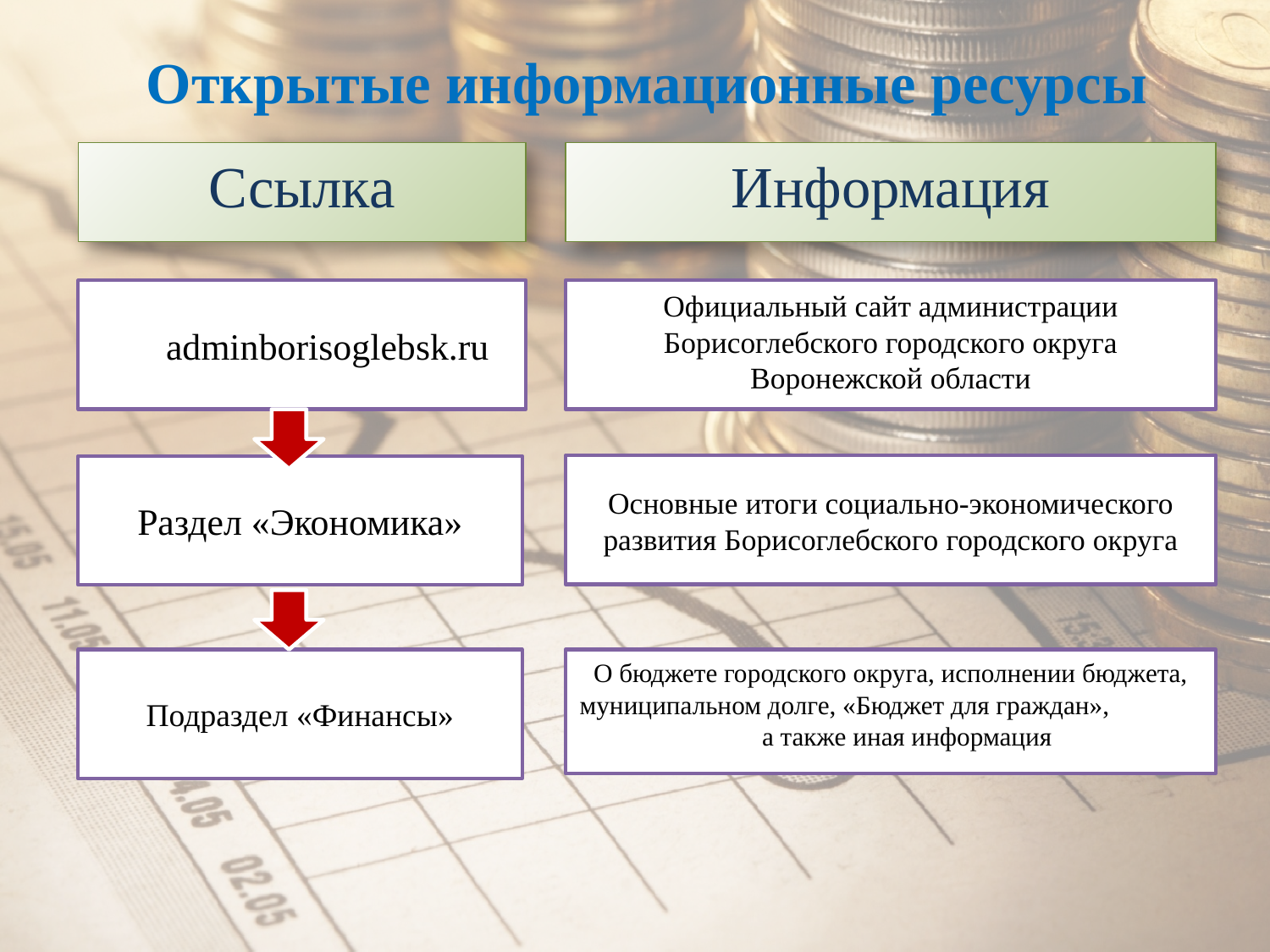

Открытые информационные ресурсы
Ссылка
Информация
        adminborisoglebsk.ru
Официальный сайт администрации Борисоглебского городского округа Воронежской области

Основные итоги социально-экономического развития Борисоглебского городского округа
Раздел «Экономика»

Подраздел «Финансы»
О бюджете городского округа, исполнении бюджета, муниципальном долге, «Бюджет для граждан»,                    а также иная информация